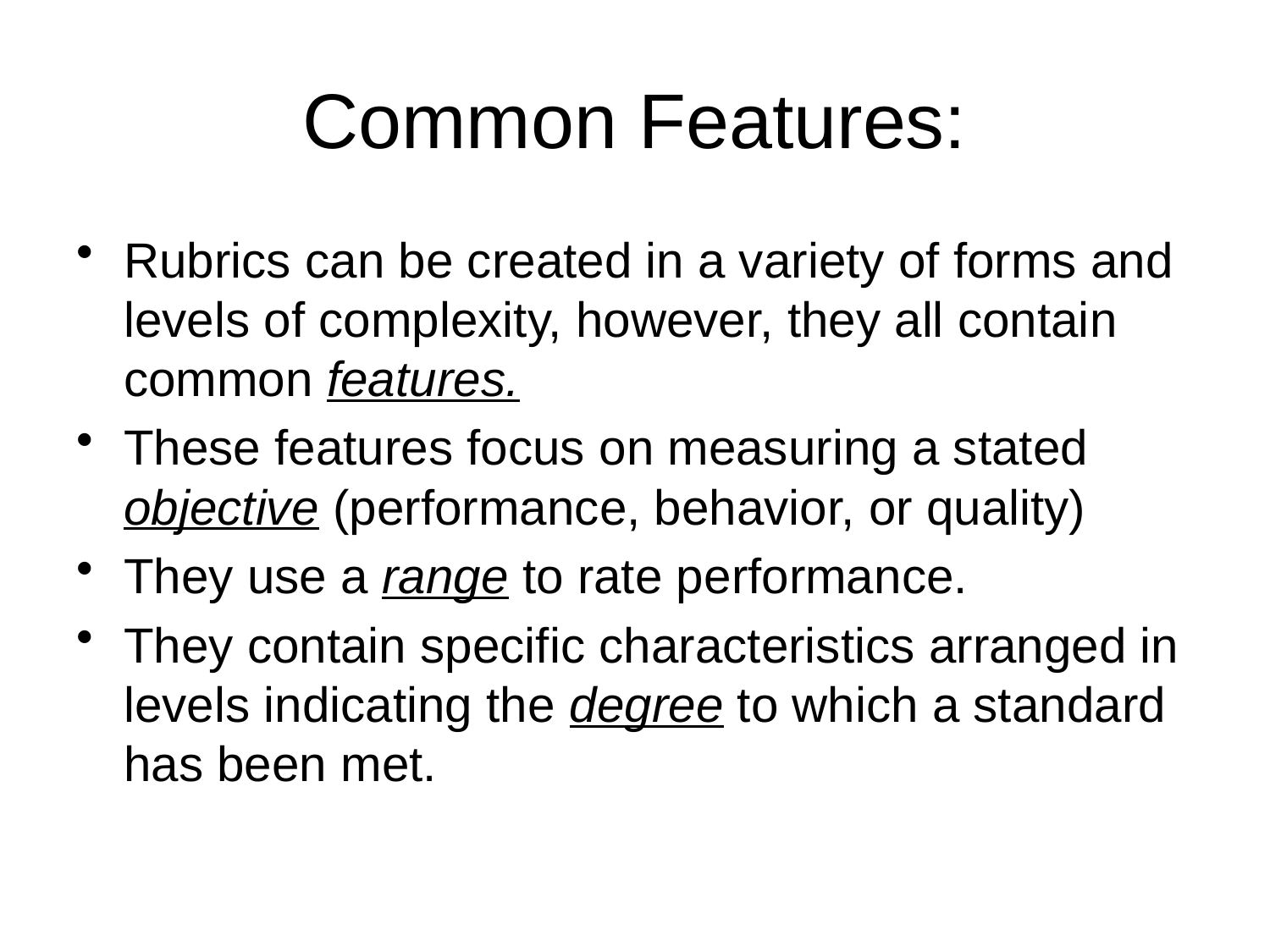

# Common Features:
Rubrics can be created in a variety of forms and levels of complexity, however, they all contain common features.
These features focus on measuring a stated objective (performance, behavior, or quality)
They use a range to rate performance.
They contain specific characteristics arranged in levels indicating the degree to which a standard has been met.